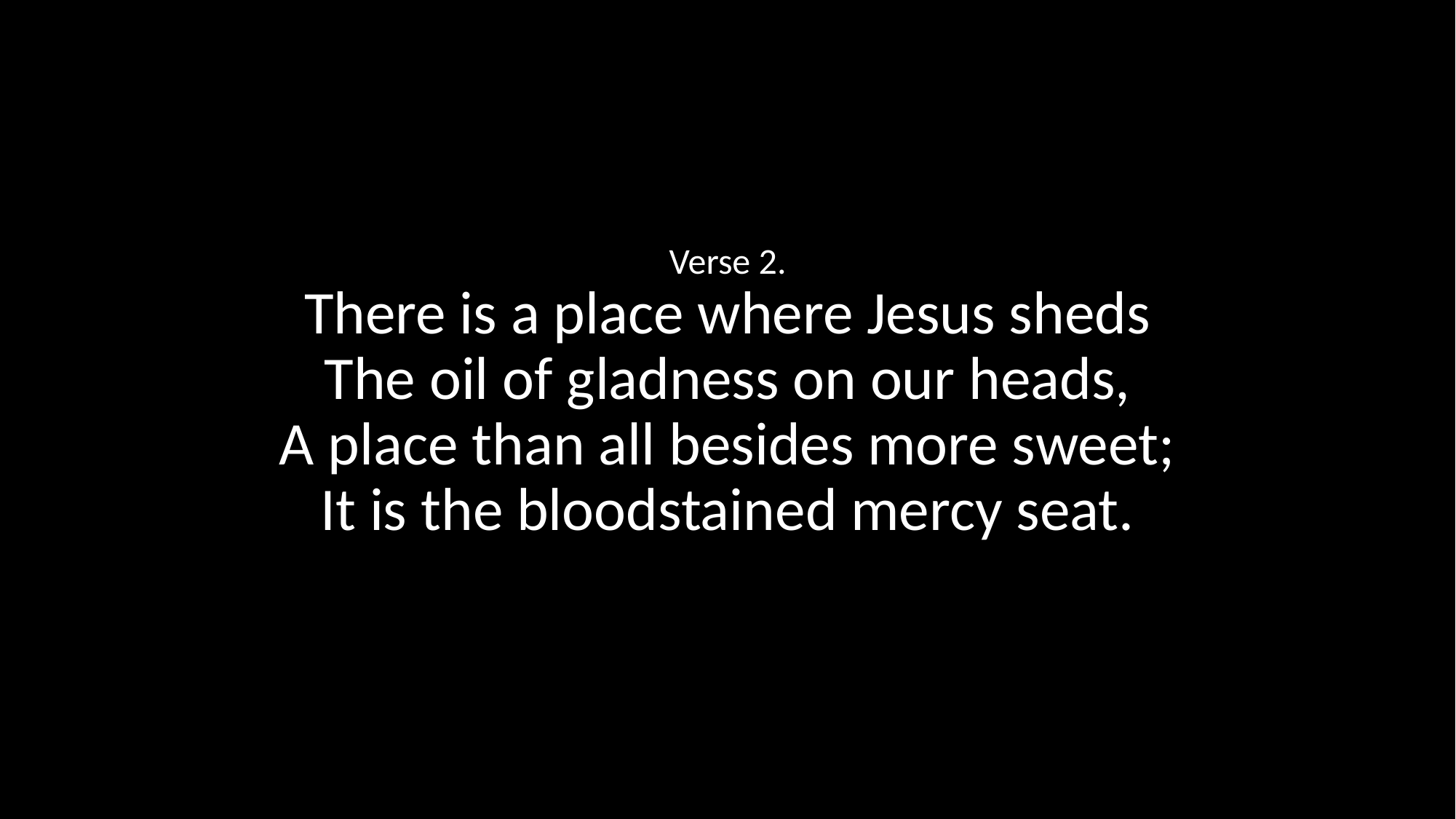

Verse 2.
There is a place where Jesus sheds
The oil of gladness on our heads,
A place than all besides more sweet;
It is the bloodstained mercy seat.